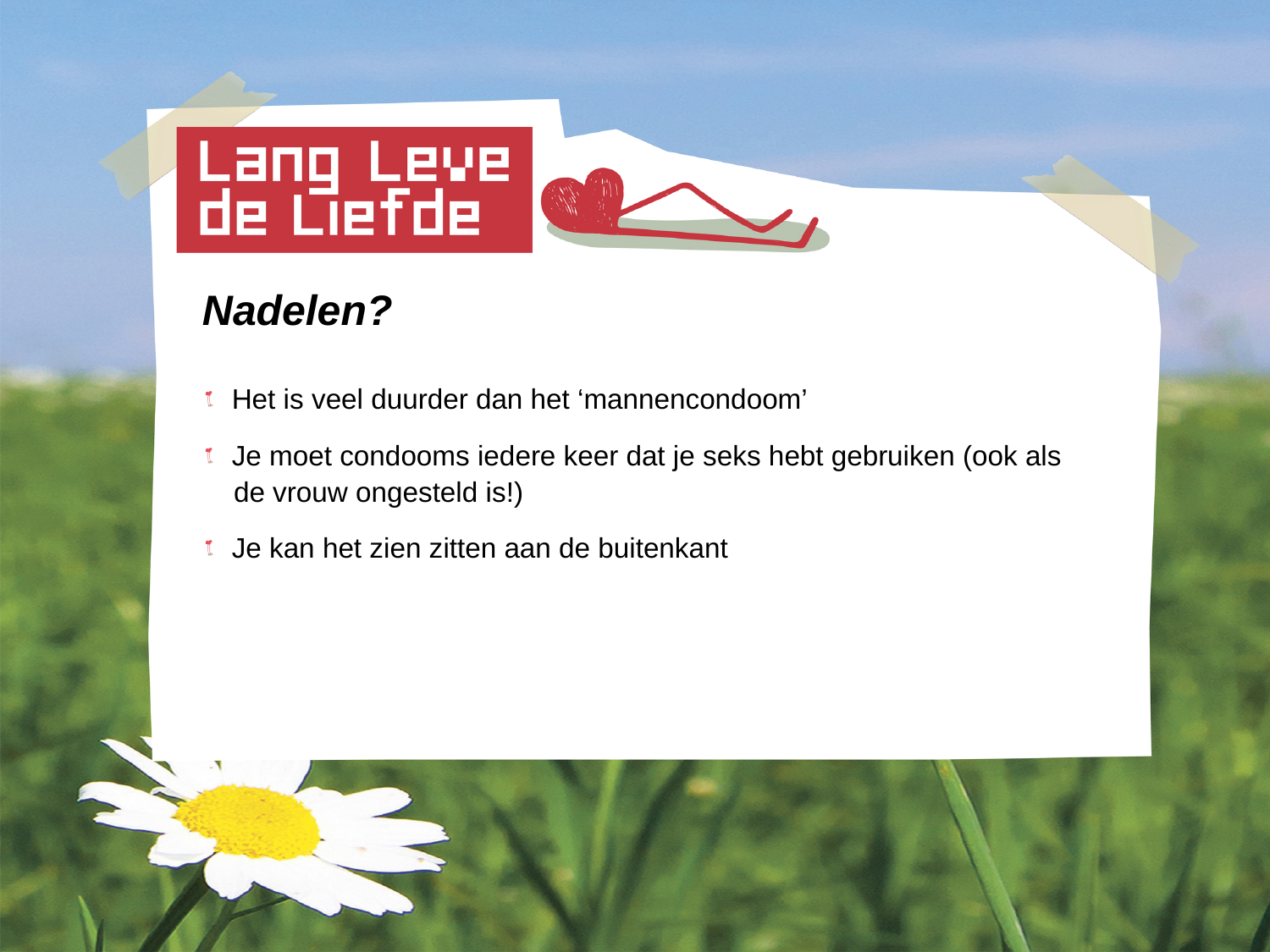

Nadelen?

  Het is veel duurder dan het ‘mannencondoom’

  Je moet condooms iedere keer dat je seks hebt gebruiken (ook als
    de vrouw ongesteld is!)

  Je kan het zien zitten aan de buitenkant